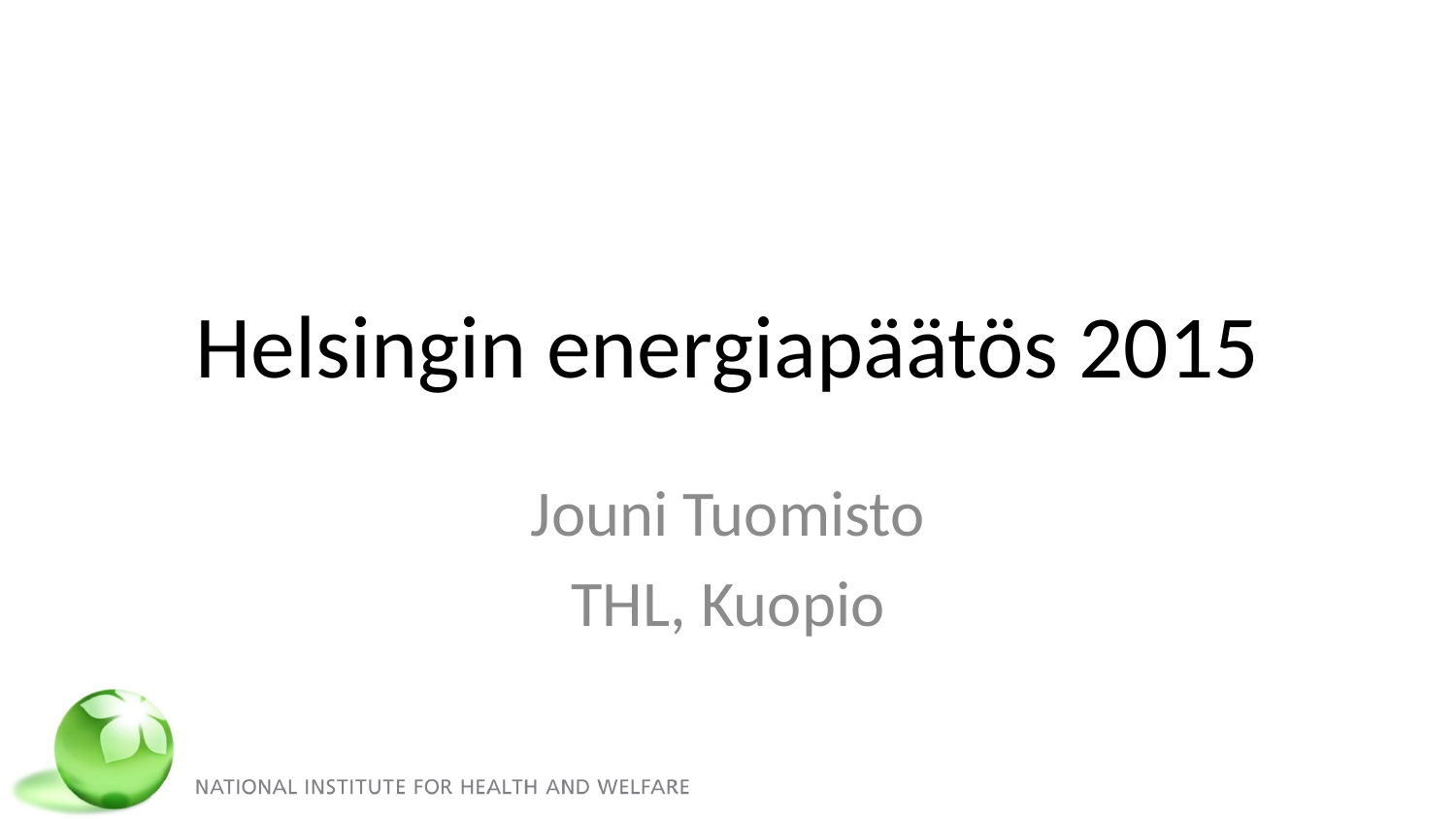

# Helsingin energiapäätös 2015
Jouni Tuomisto
THL, Kuopio